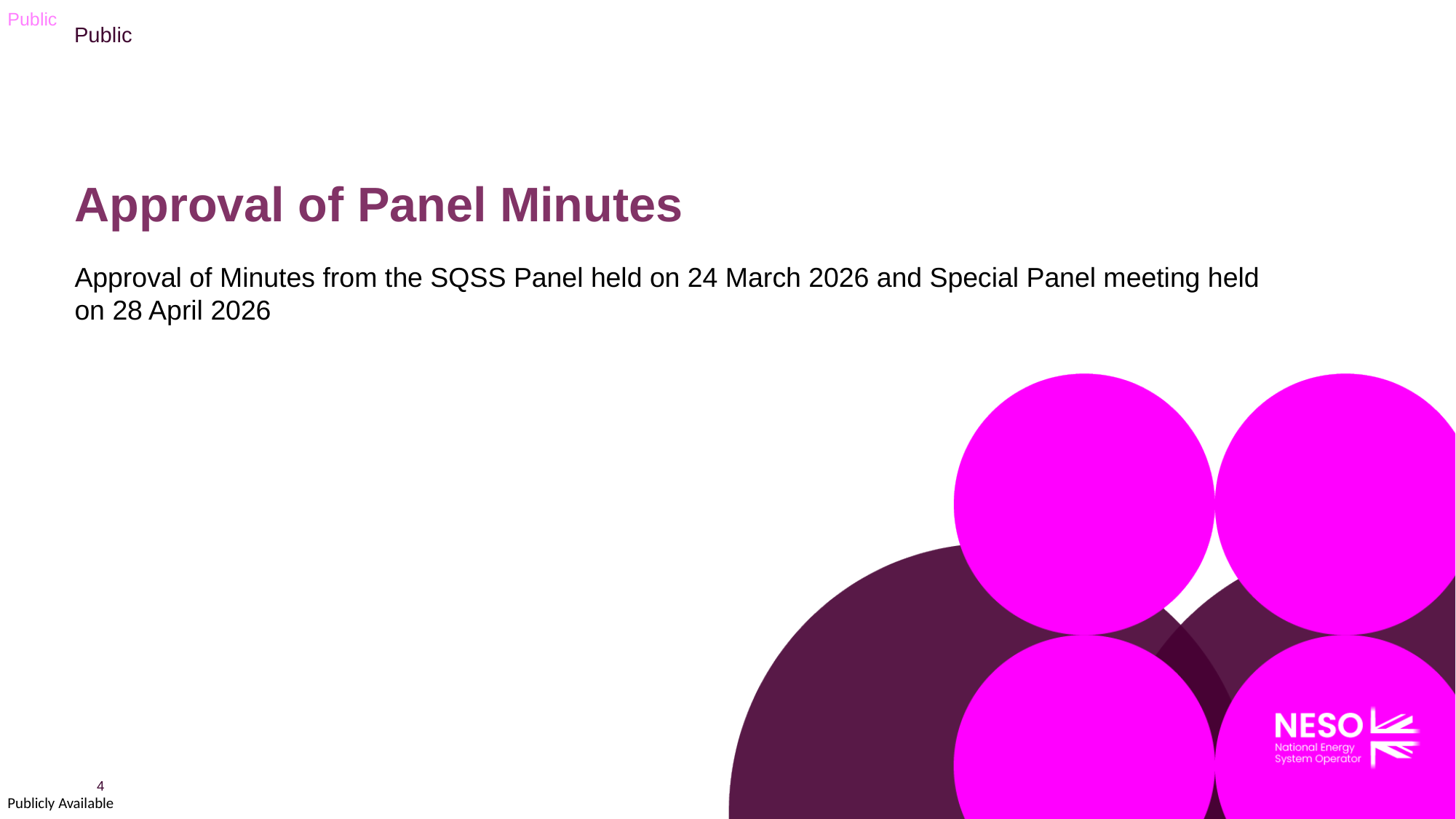

# Approval of Panel Minutes
Approval of Minutes from the SQSS Panel held on 24 March 2026 and Special Panel meeting held on 28 April 2026